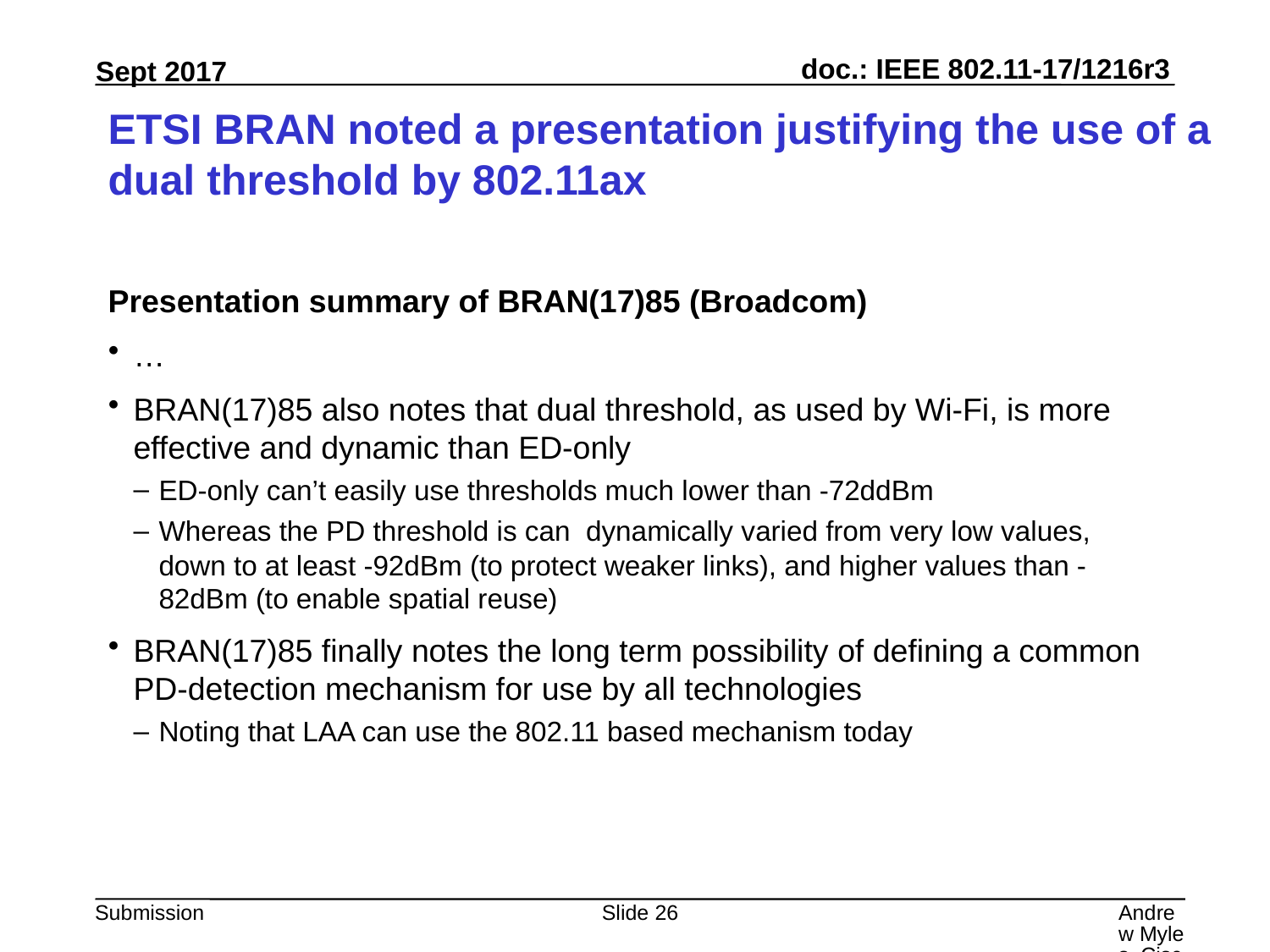

# ETSI BRAN noted a presentation justifying the use of a dual threshold by 802.11ax
Presentation summary of BRAN(17)85 (Broadcom)
…
BRAN(17)85 also notes that dual threshold, as used by Wi-Fi, is more effective and dynamic than ED-only
ED-only can’t easily use thresholds much lower than -72ddBm
Whereas the PD threshold is can  dynamically varied from very low values, down to at least -92dBm (to protect weaker links), and higher values than -82dBm (to enable spatial reuse)
BRAN(17)85 finally notes the long term possibility of defining a common PD-detection mechanism for use by all technologies
Noting that LAA can use the 802.11 based mechanism today
Slide 26
Andrew Myles, Cisco